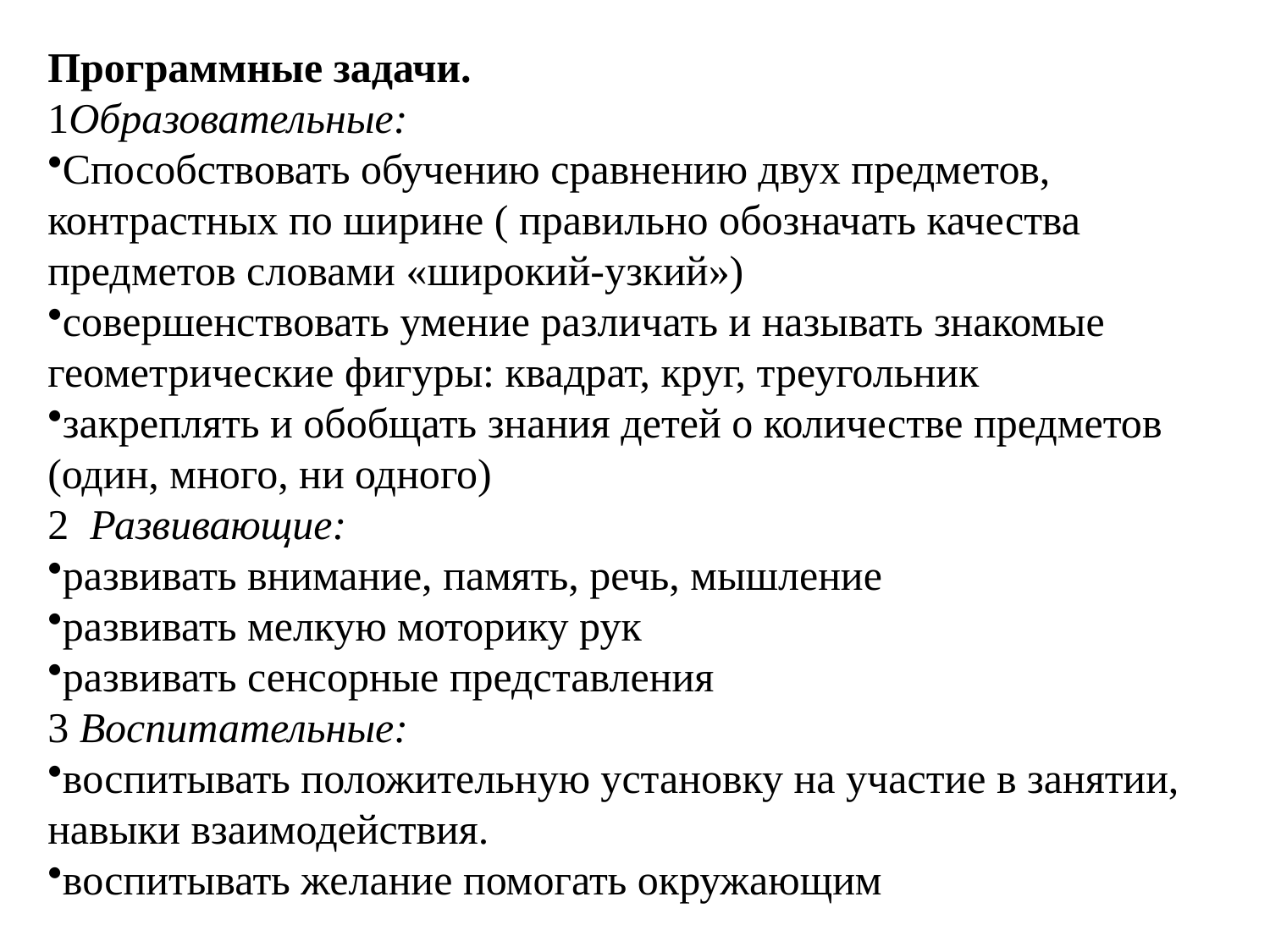

Программные задачи.
1Образовательные:
Способствовать обучению сравнению двух предметов, контрастных по ширине ( правильно обозначать качества предметов словами «широкий-узкий»)
совершенствовать умение различать и называть знакомые геометрические фигуры: квадрат, круг, треугольник
закреплять и обобщать знания детей о количестве предметов (один, много, ни одного)
2  Развивающие:
развивать внимание, память, речь, мышление
развивать мелкую моторику рук
развивать сенсорные представления
3 Воспитательные:
воспитывать положительную установку на участие в занятии, навыки взаимодействия.
воспитывать желание помогать окружающим